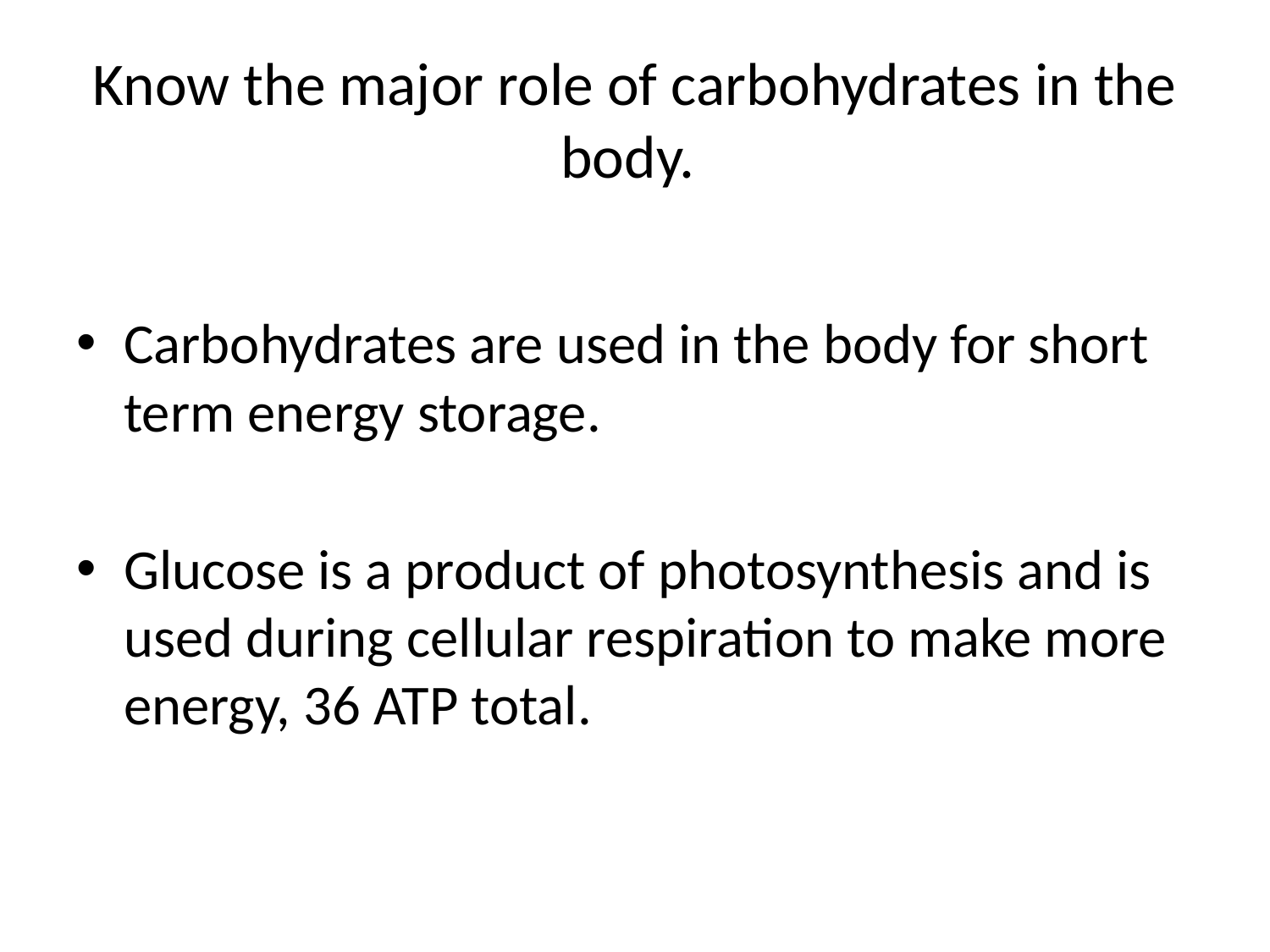

# Know the major role of carbohydrates in the body.

Carbohydrates are used in the body for short term energy storage.

Glucose is a product of photosynthesis and is used during cellular respiration to make more energy, 36 ATP total.